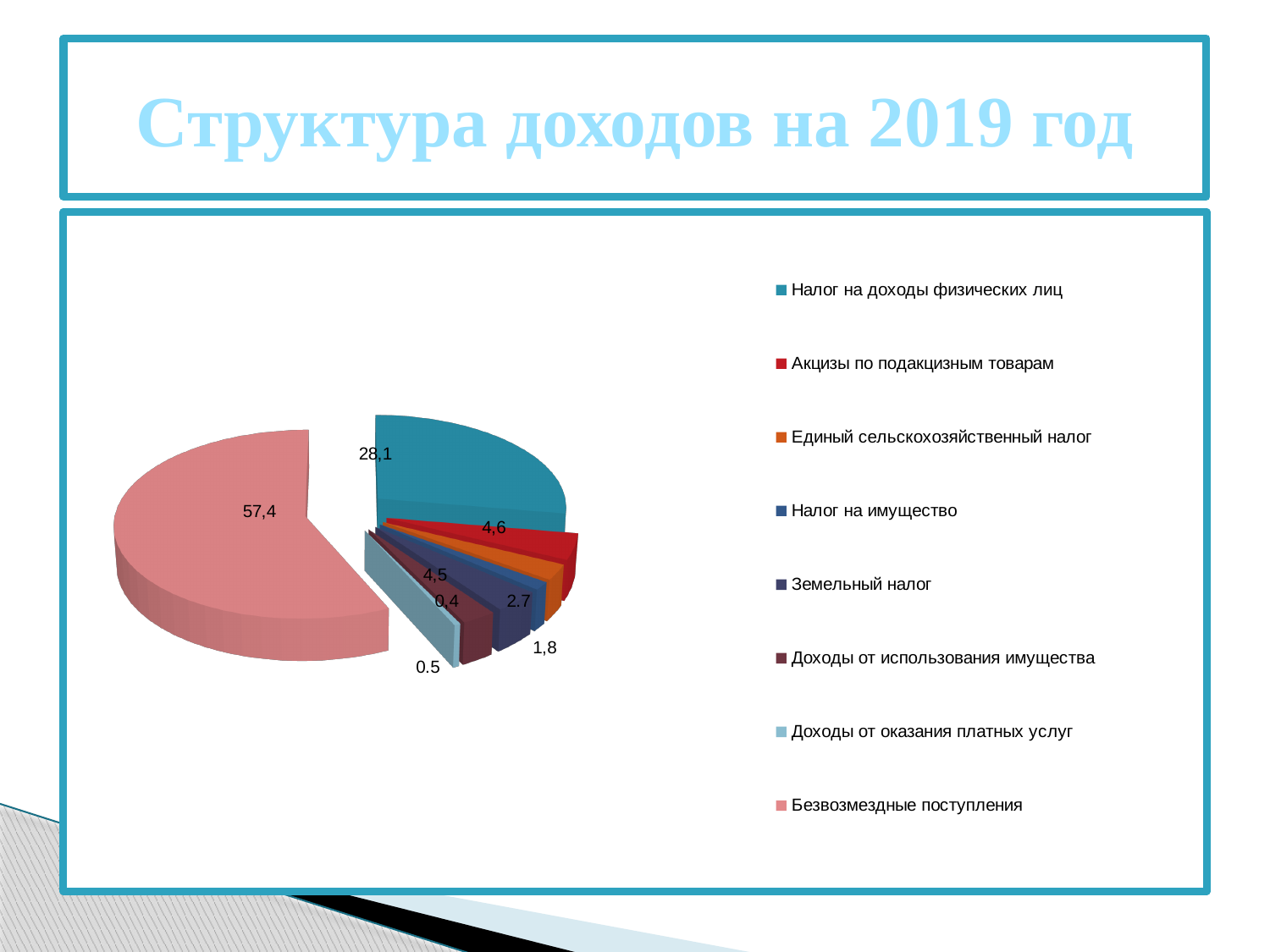

# Структура доходов на 2019 год

[unsupported chart]